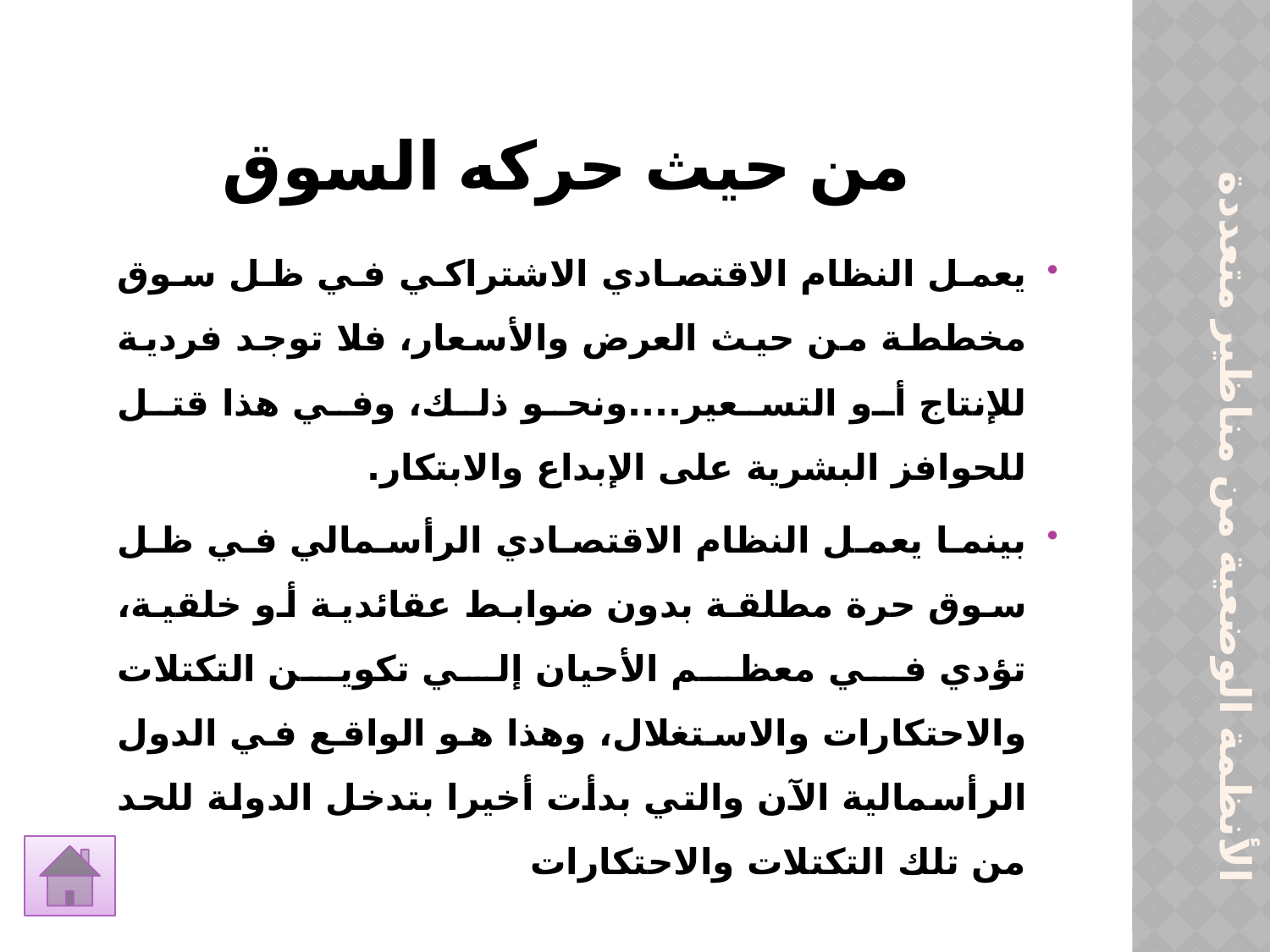

# من حيث حركه السوق
يعمل النظام الاقتصادي الاشتراكي في ظل سوق مخططة من حيث العرض والأسعار، فلا توجد فردية للإنتاج أو التسعير....ونحو ذلك، وفي هذا قتل للحوافز البشرية على الإبداع والابتكار.
بينما يعمل النظام الاقتصادي الرأسمالي في ظل سوق حرة مطلقة بدون ضوابط عقائدية أو خلقية، تؤدي في معظم الأحيان إلي تكوين التكتلات والاحتكارات والاستغلال، وهذا هو الواقع في الدول الرأسمالية الآن والتي بدأت أخيرا بتدخل الدولة للحد من تلك التكتلات والاحتكارات
الأنظمة الوضعية من مناظير متعددة